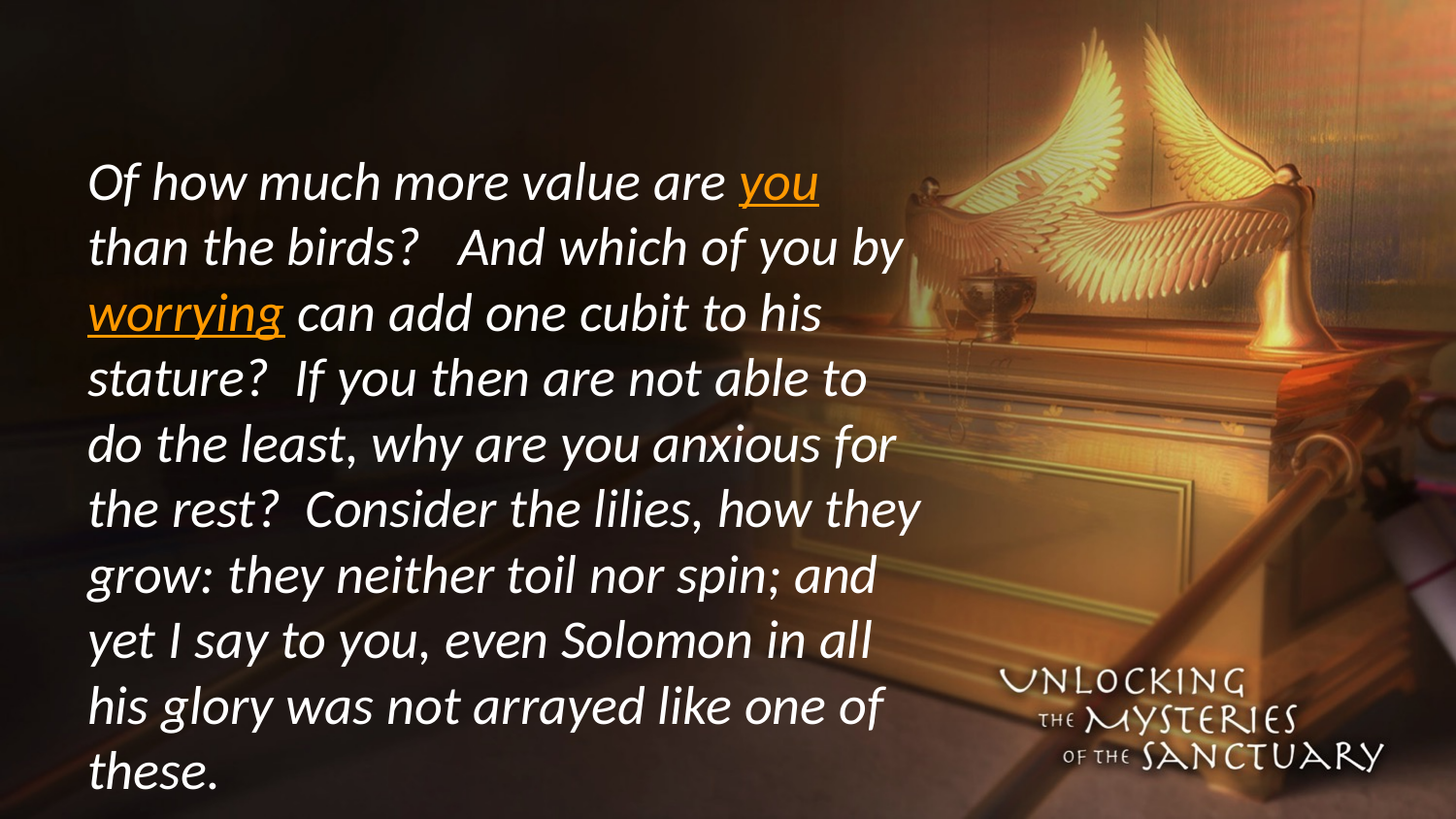

#
Of how much more value are you than the birds?   And which of you by worrying can add one cubit to his stature?  If you then are not able to do the least, why are you anxious for the rest?  Consider the lilies, how they grow: they neither toil nor spin; and yet I say to you, even Solomon in all his glory was not arrayed like one of these.